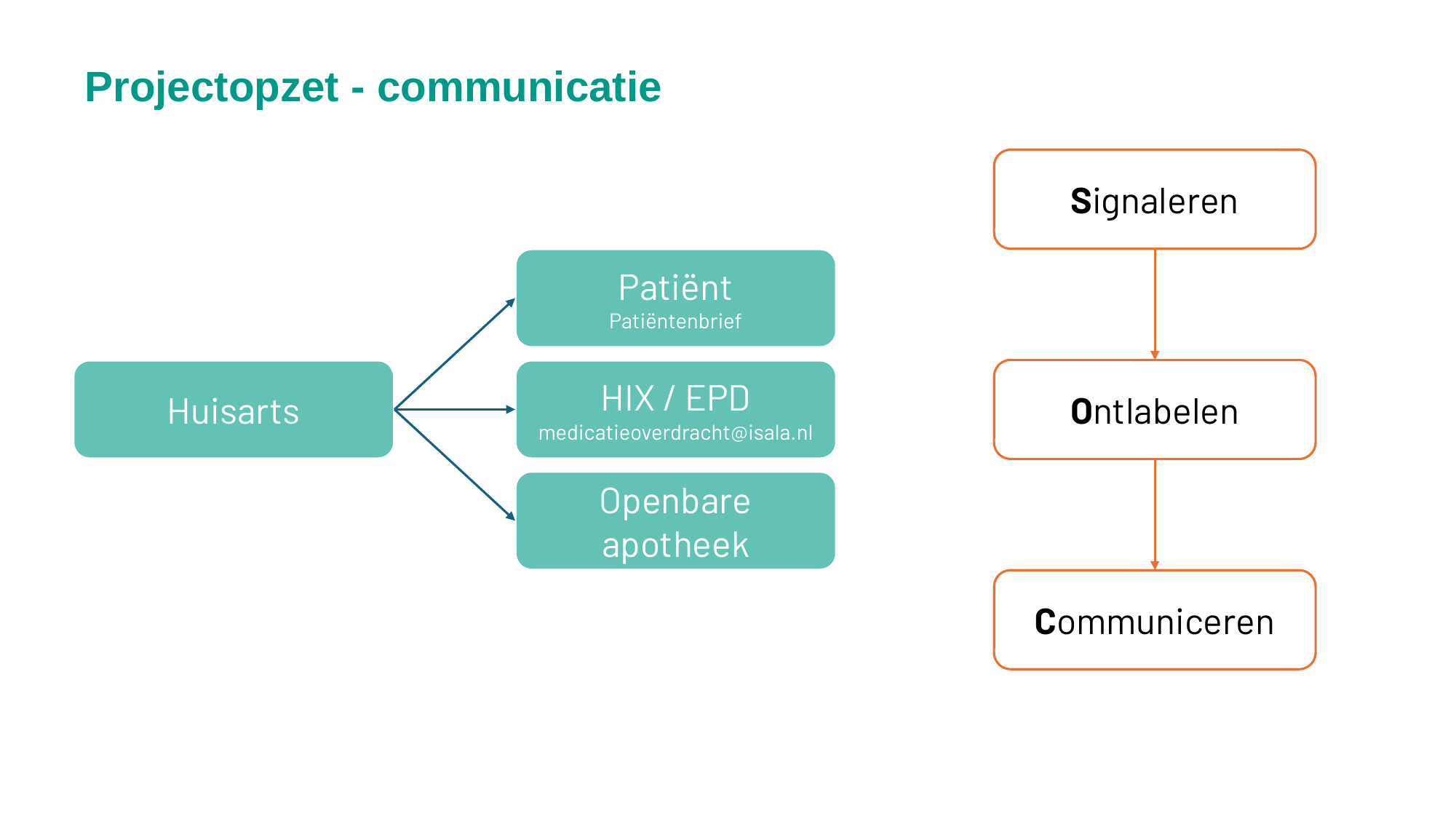

Projectopzet - communicatie
Signaleren
Ontlabelen
Communiceren
Patiënt
Patiëntenbrief
HIX / EPD
medicatieoverdracht@isala.nl
Huisarts
Openbare apotheek